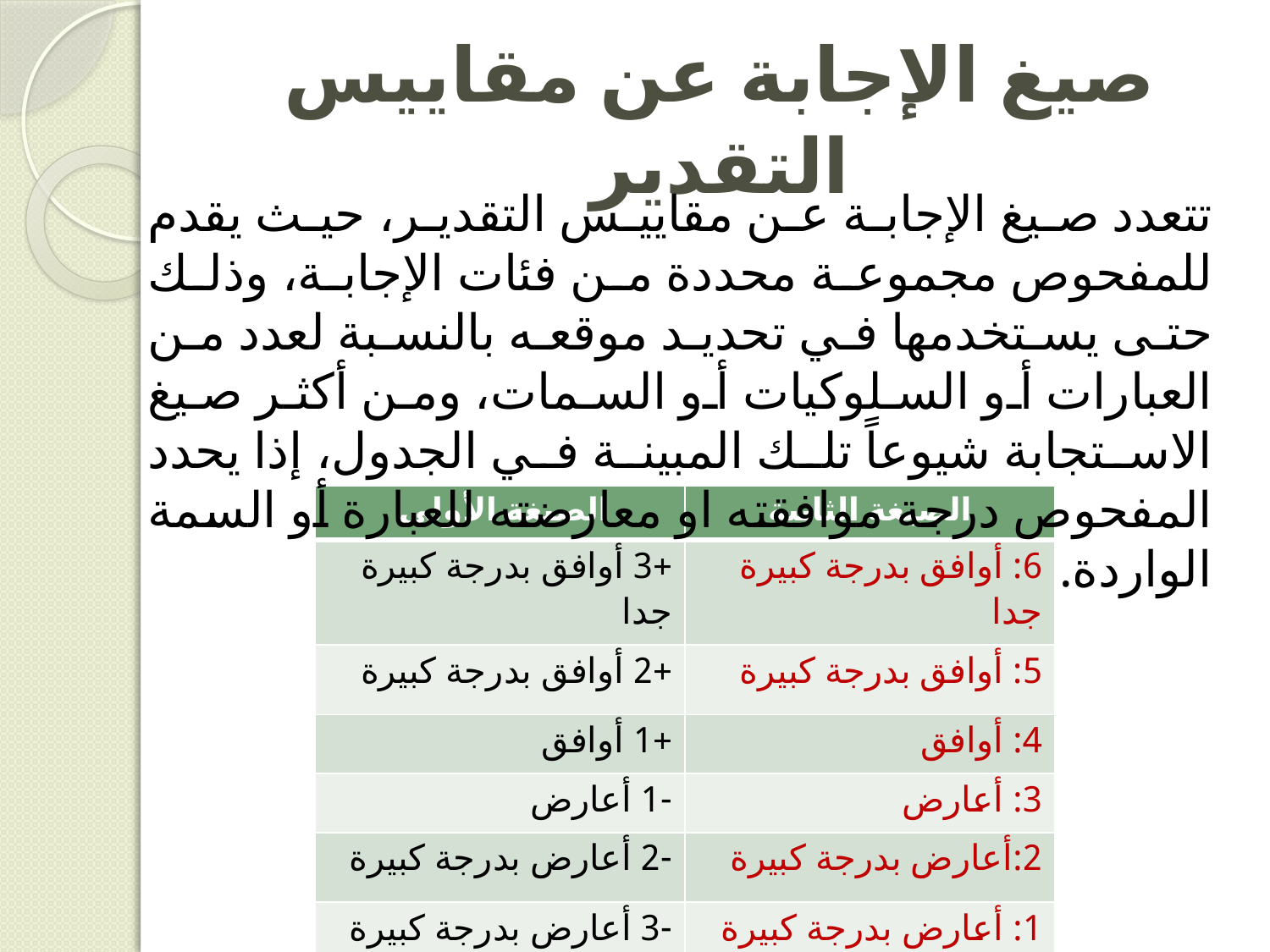

# صيغ الإجابة عن مقاييس التقدير
تتعدد صيغ الإجابة عن مقاييس التقدير، حيث يقدم للمفحوص مجموعة محددة من فئات الإجابة، وذلك حتى يستخدمها في تحديد موقعه بالنسبة لعدد من العبارات أو السلوكيات أو السمات، ومن أكثر صيغ الاستجابة شيوعاً تلك المبينة في الجدول، إذا يحدد المفحوص درجة موافقته او معارضته للعبارة أو السمة الواردة.
| الصيغة الأولى | الصيغة الثانية |
| --- | --- |
| +3 أوافق بدرجة كبيرة جدا | 6: أوافق بدرجة كبيرة جدا |
| +2 أوافق بدرجة كبيرة | 5: أوافق بدرجة كبيرة |
| +1 أوافق | 4: أوافق |
| -1 أعارض | 3: أعارض |
| -2 أعارض بدرجة كبيرة | 2:أعارض بدرجة كبيرة |
| -3 أعارض بدرجة كبيرة جدا | 1: أعارض بدرجة كبيرة جدا |